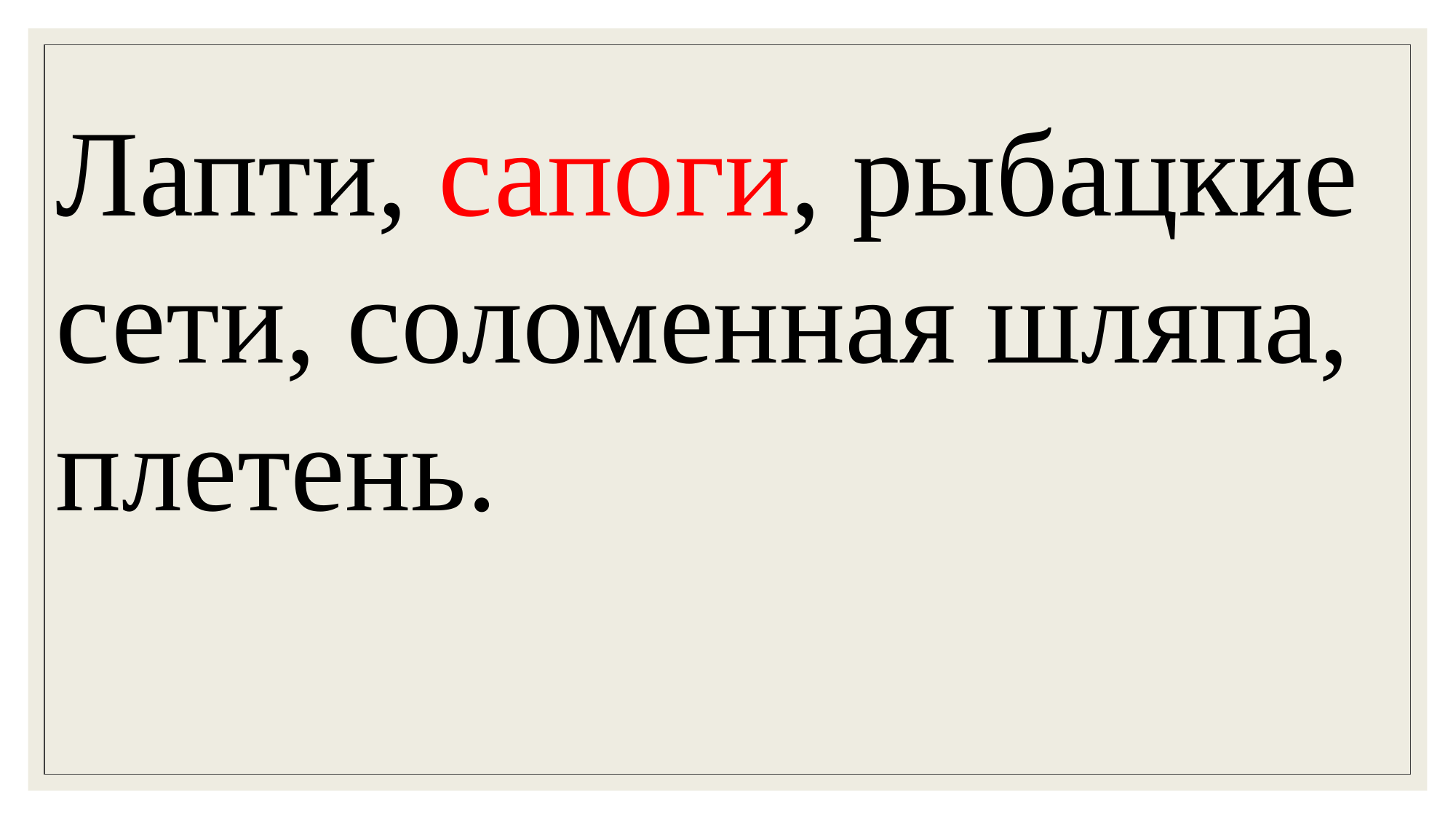

Лапти, сапоги, рыбацкие сети, соломенная шляпа, плетень.